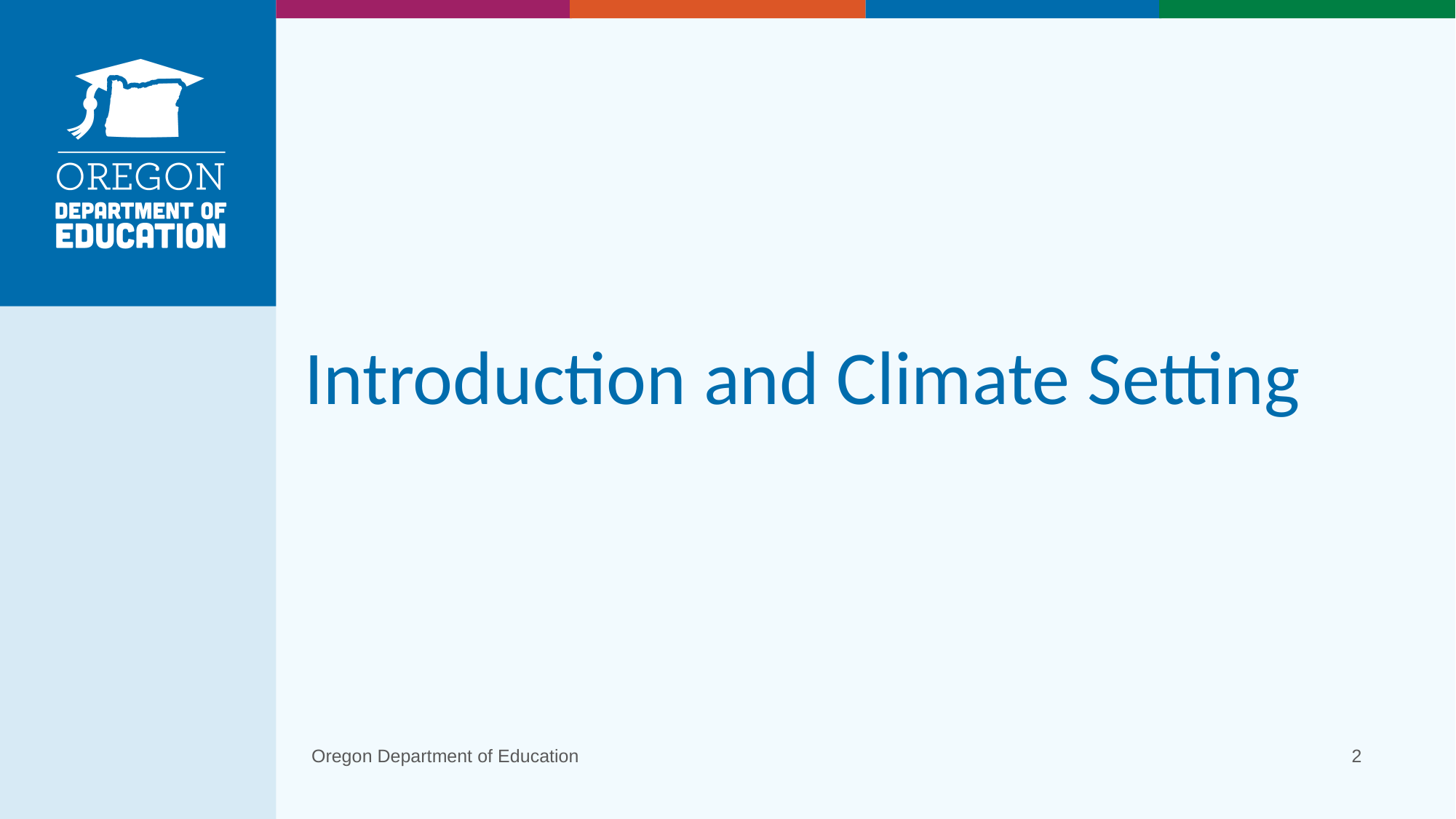

# Introduction and Climate Setting
Oregon Department of Education
2